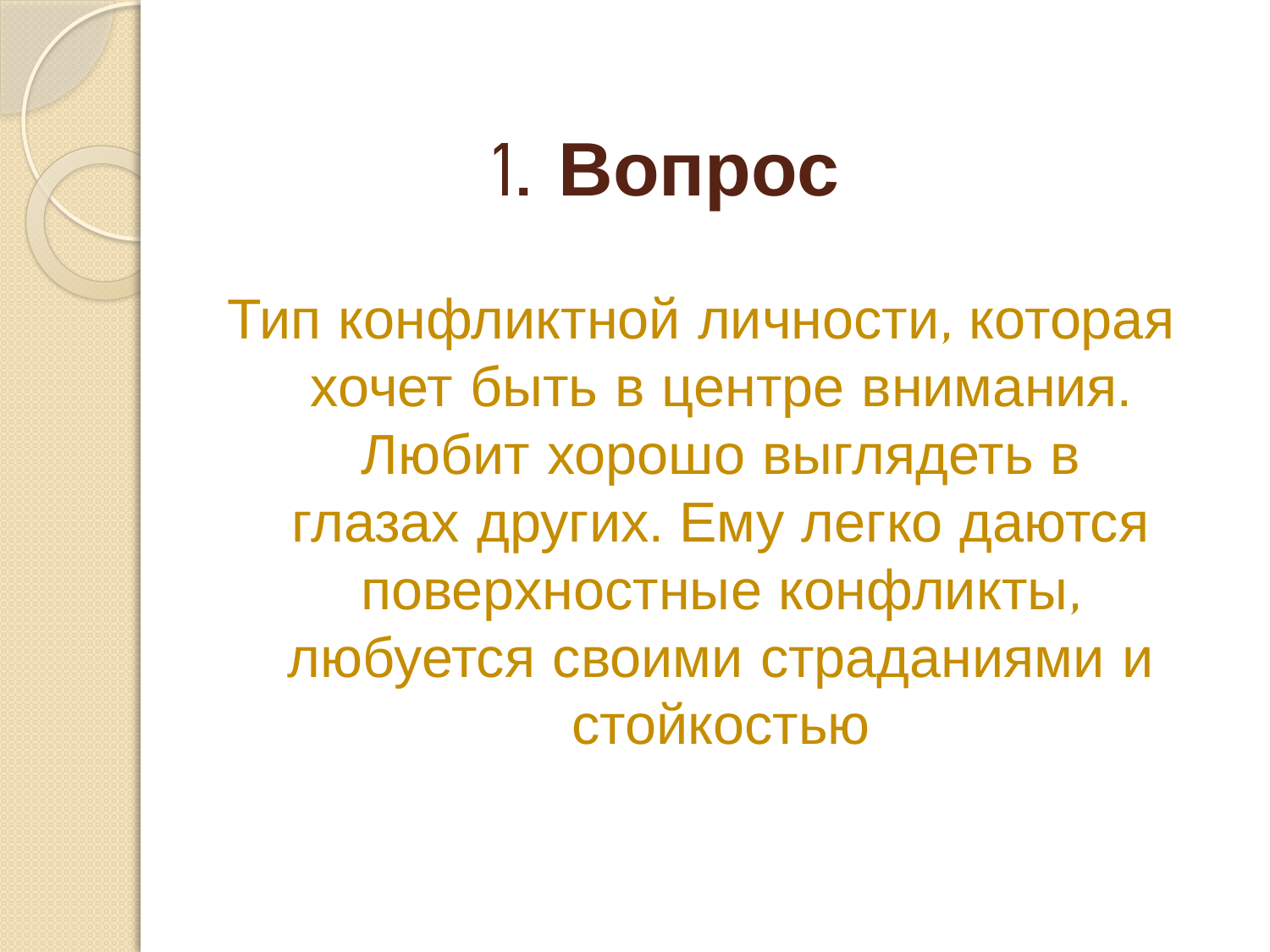

# 1. Вопрос
Тип конфликтной личности, которая хочет быть в центре внимания. Любит хорошо выглядеть в глазах других. Ему легко даются поверхностные конфликты, любуется своими страданиями и стойкостью